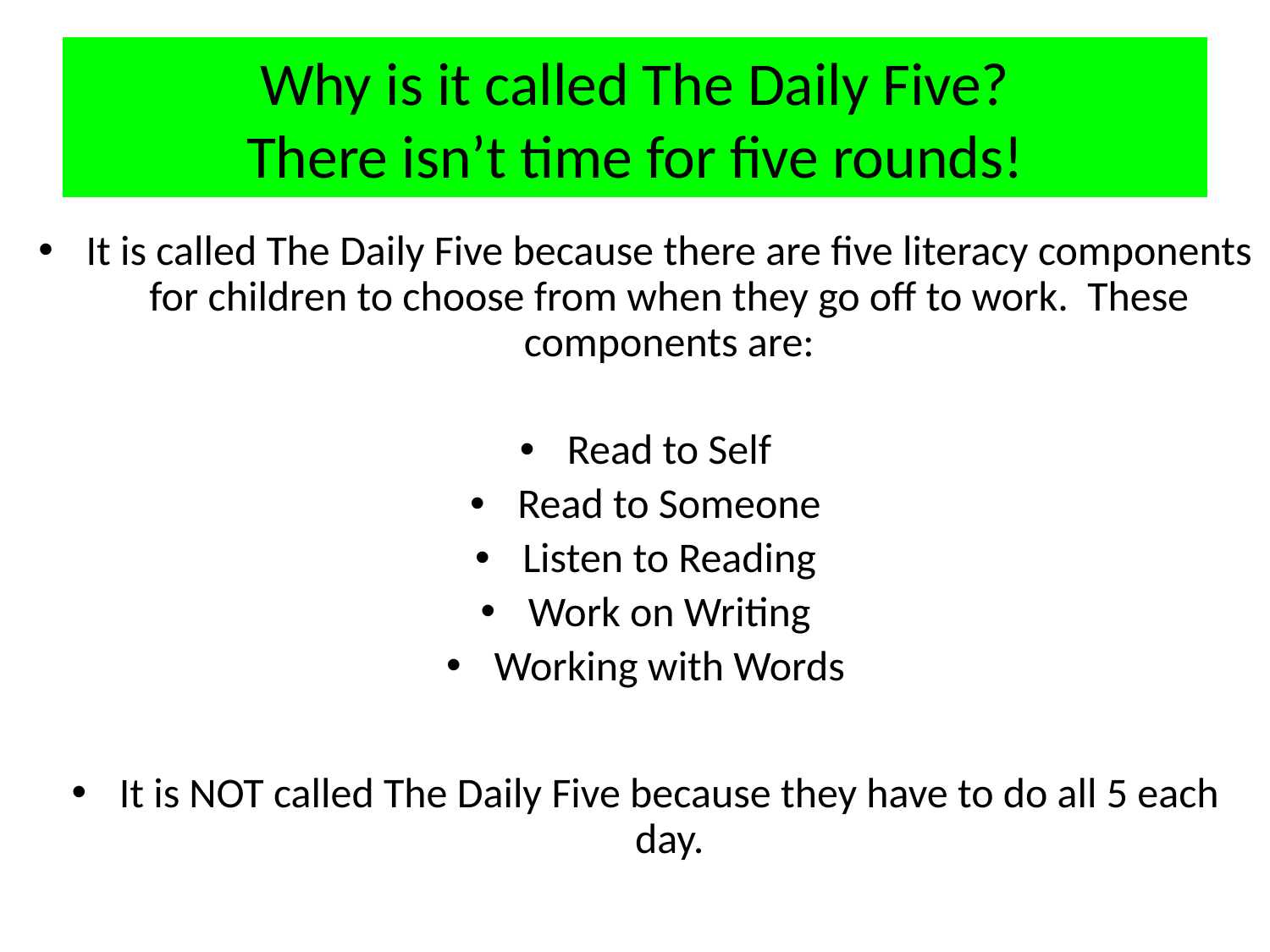

# Why is it called The Daily Five? There isn’t time for five rounds!
It is called The Daily Five because there are five literacy components for children to choose from when they go off to work.  These components are:

Read to Self
Read to Someone
Listen to Reading
Work on Writing
Working with Words

It is NOT called The Daily Five because they have to do all 5 each day.